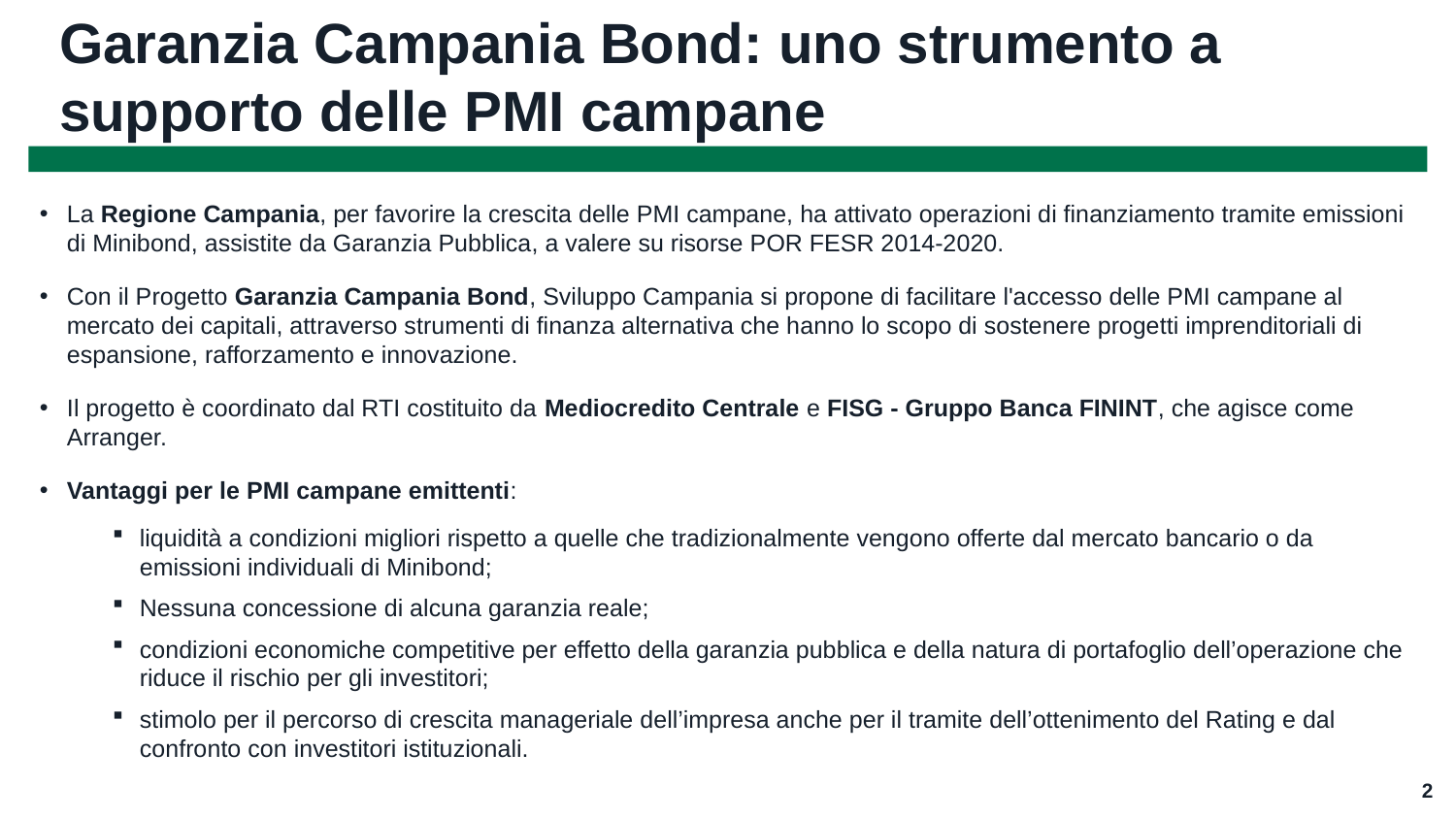

# Garanzia Campania Bond: uno strumento a supporto delle PMI campane
La Regione Campania, per favorire la crescita delle PMI campane, ha attivato operazioni di finanziamento tramite emissioni di Minibond, assistite da Garanzia Pubblica, a valere su risorse POR FESR 2014-2020.
Con il Progetto Garanzia Campania Bond, Sviluppo Campania si propone di facilitare l'accesso delle PMI campane al mercato dei capitali, attraverso strumenti di finanza alternativa che hanno lo scopo di sostenere progetti imprenditoriali di espansione, rafforzamento e innovazione.
Il progetto è coordinato dal RTI costituito da Mediocredito Centrale e FISG - Gruppo Banca FININT, che agisce come Arranger.
Vantaggi per le PMI campane emittenti:
liquidità a condizioni migliori rispetto a quelle che tradizionalmente vengono offerte dal mercato bancario o da emissioni individuali di Minibond;
Nessuna concessione di alcuna garanzia reale;
condizioni economiche competitive per effetto della garanzia pubblica e della natura di portafoglio dell’operazione che riduce il rischio per gli investitori;
stimolo per il percorso di crescita manageriale dell’impresa anche per il tramite dell’ottenimento del Rating e dal confronto con investitori istituzionali.
2